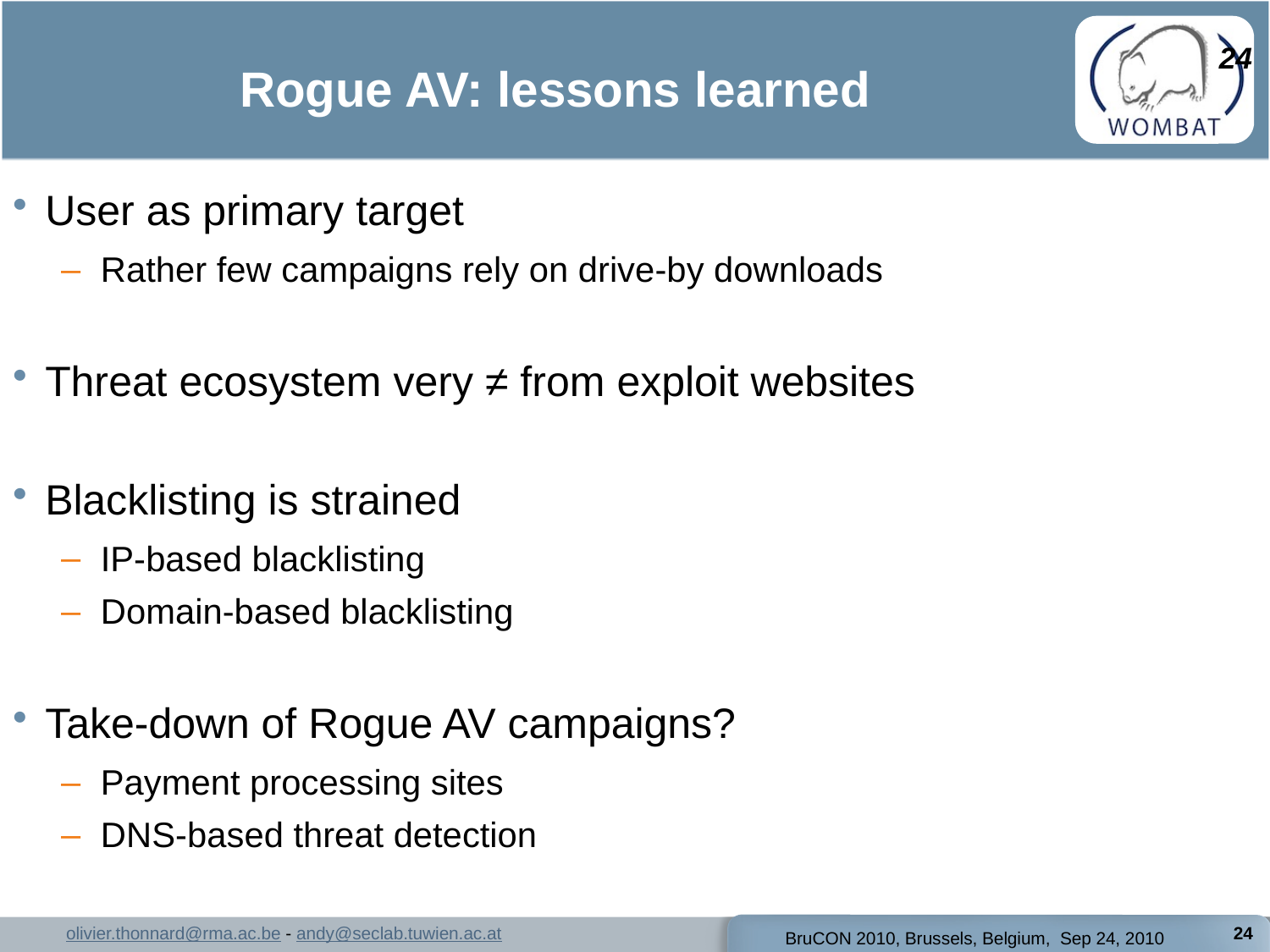

24
# Rogue AV: lessons learned
User as primary target
Rather few campaigns rely on drive-by downloads

Threat ecosystem very ≠ from exploit websites

Blacklisting is strained
IP-based blacklisting
Domain-based blacklisting

Take-down of Rogue AV campaigns?
Payment processing sites
DNS-based threat detection
24
BruCON 2010, Brussels, Belgium,  Sep 24, 2010